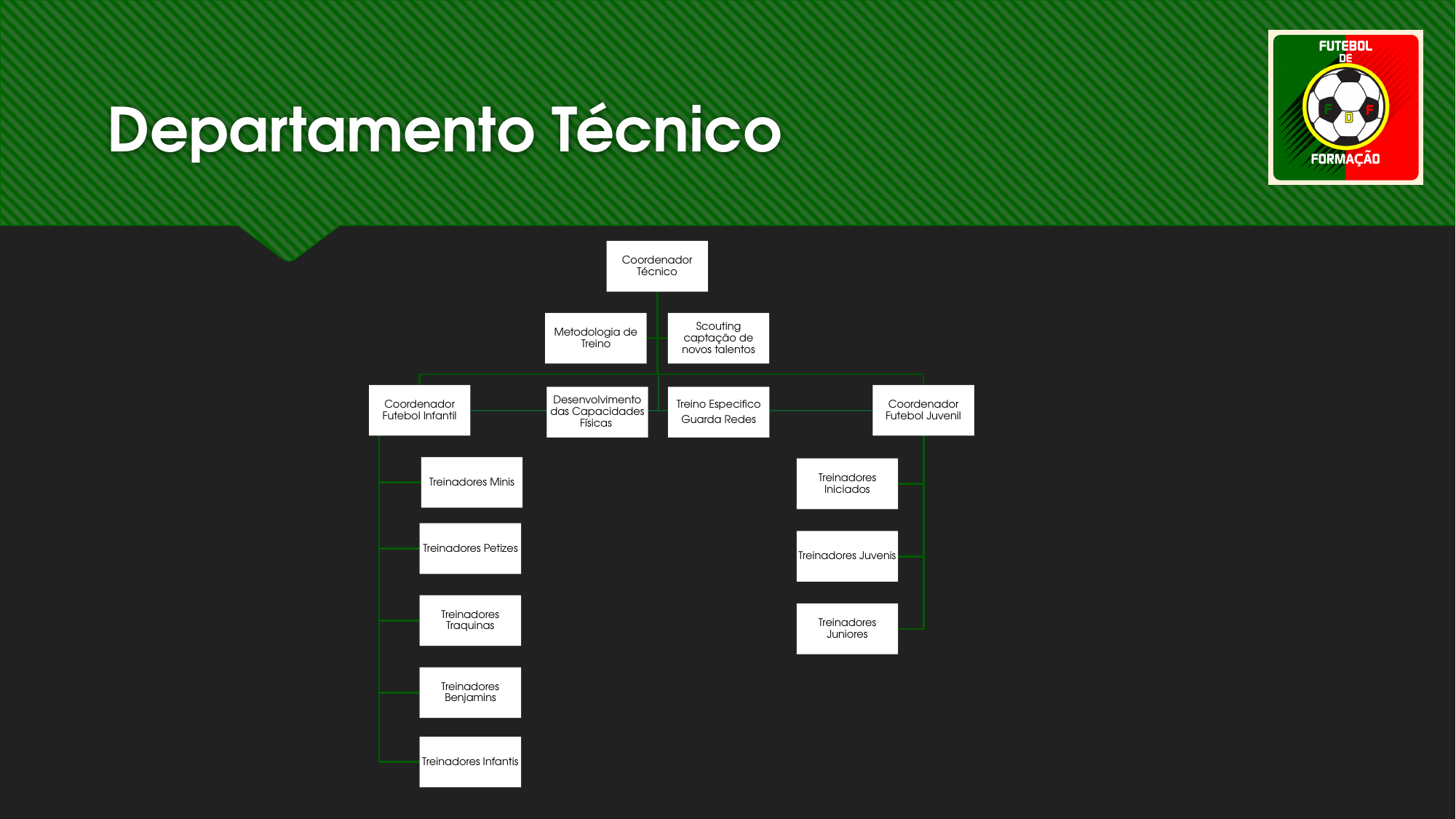

# Departamento Técnico
Coordenador Técnico
Coordenador Futebol Infantil
Treinadores Minis
Treinadores Petizes
Treinadores Traquinas
Treinadores Benjamins
Treinadores Infantis
Coordenador Futebol Juvenil
Treinadores Iniciados
Treinadores Juvenis
Treinadores Juniores
Metodologia de Treino
Scouting captação de novos talentos
Desenvolvimento das Capacidades Físicas
Treino Especifico
Guarda Redes